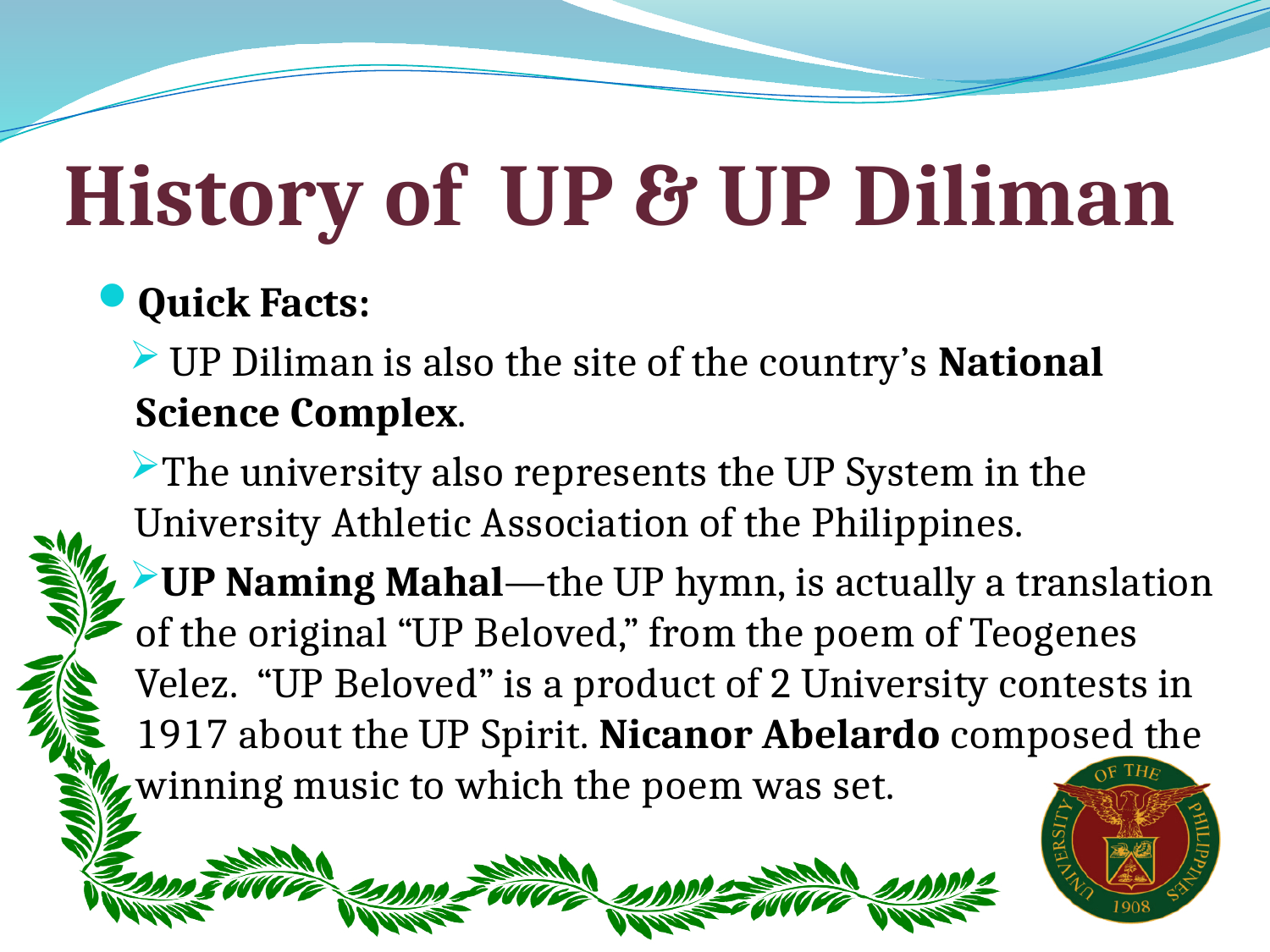

# History of  UP & UP Diliman
Quick Facts:
 UP Diliman is also the site of the country’s National Science Complex.
The university also represents the UP System in the University Athletic Association of the Philippines.
UP Naming Mahal—the UP hymn, is actually a translation of the original “UP Beloved,” from the poem of Teogenes Velez.  “UP Beloved” is a product of 2 University contests in 1917 about the UP Spirit. Nicanor Abelardo composed the winning music to which the poem was set.